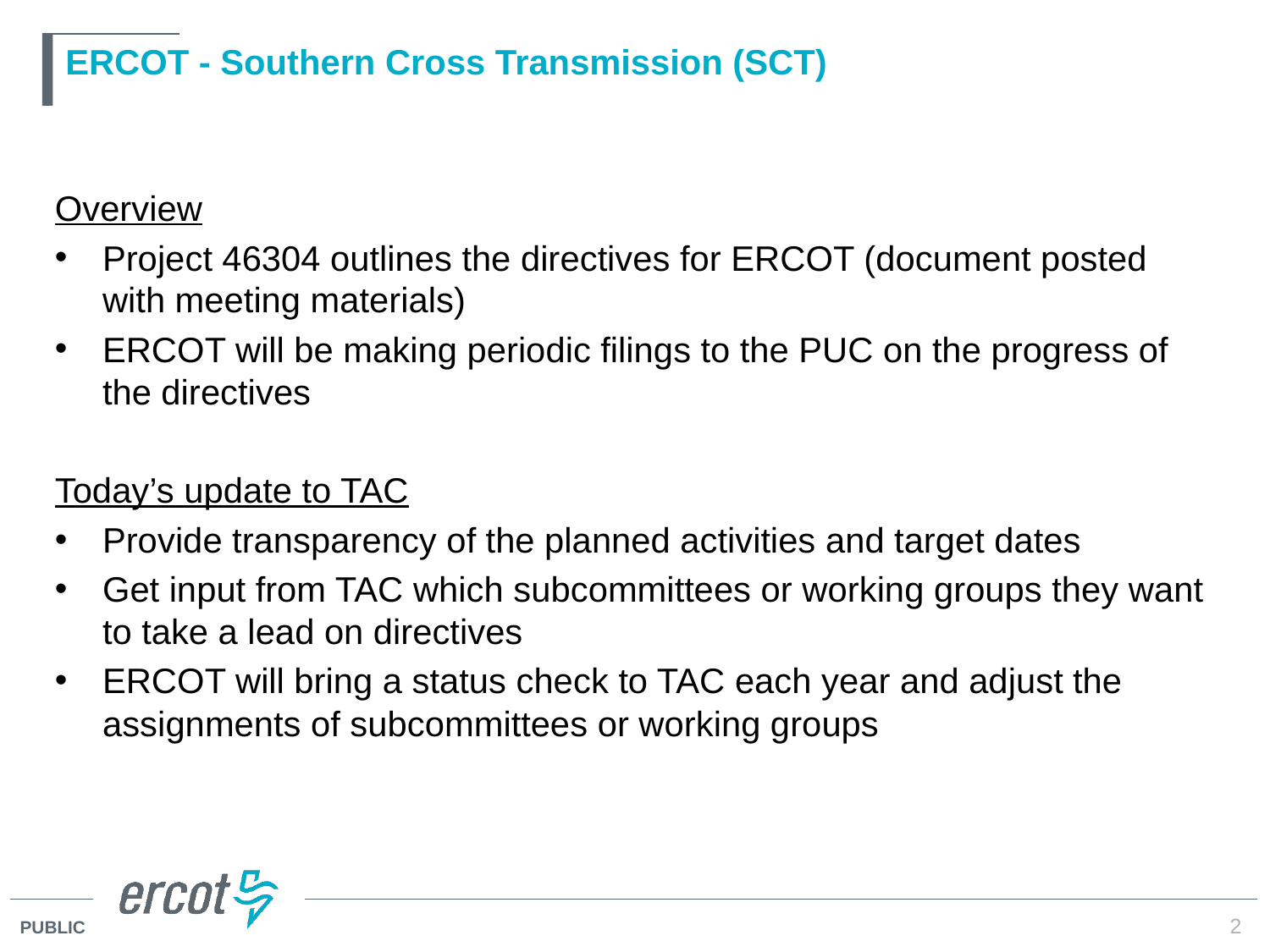

# ERCOT - Southern Cross Transmission (SCT)
Overview
Project 46304 outlines the directives for ERCOT (document posted with meeting materials)
ERCOT will be making periodic filings to the PUC on the progress of the directives

Today’s update to TAC
Provide transparency of the planned activities and target dates
Get input from TAC which subcommittees or working groups they want to take a lead on directives
ERCOT will bring a status check to TAC each year and adjust the assignments of subcommittees or working groups
2